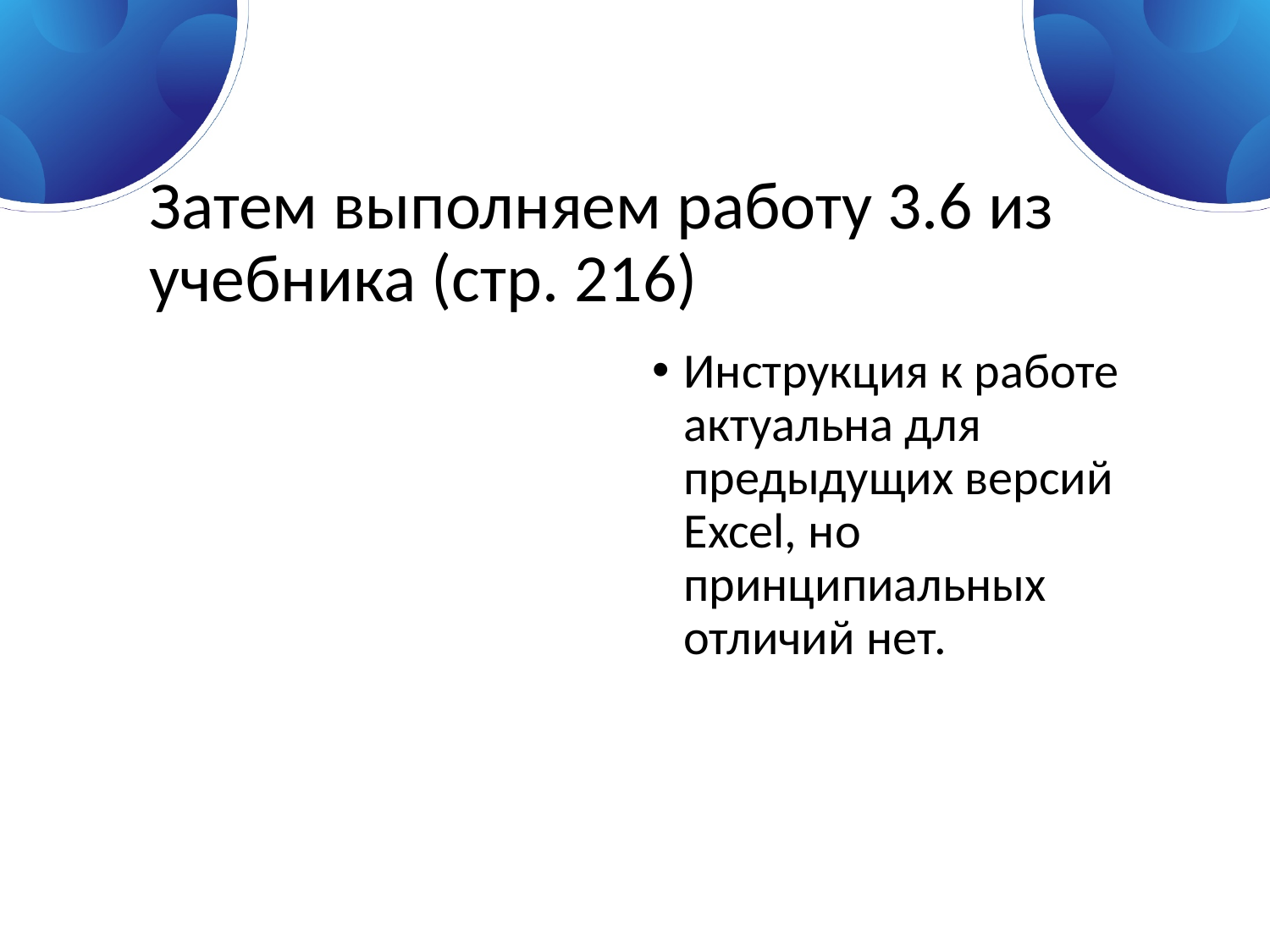

# Затем выполняем работу 3.6 из учебника (стр. 216)

Инструкция к работе актуальна для предыдущих версий Excel, но принципиальных отличий нет.